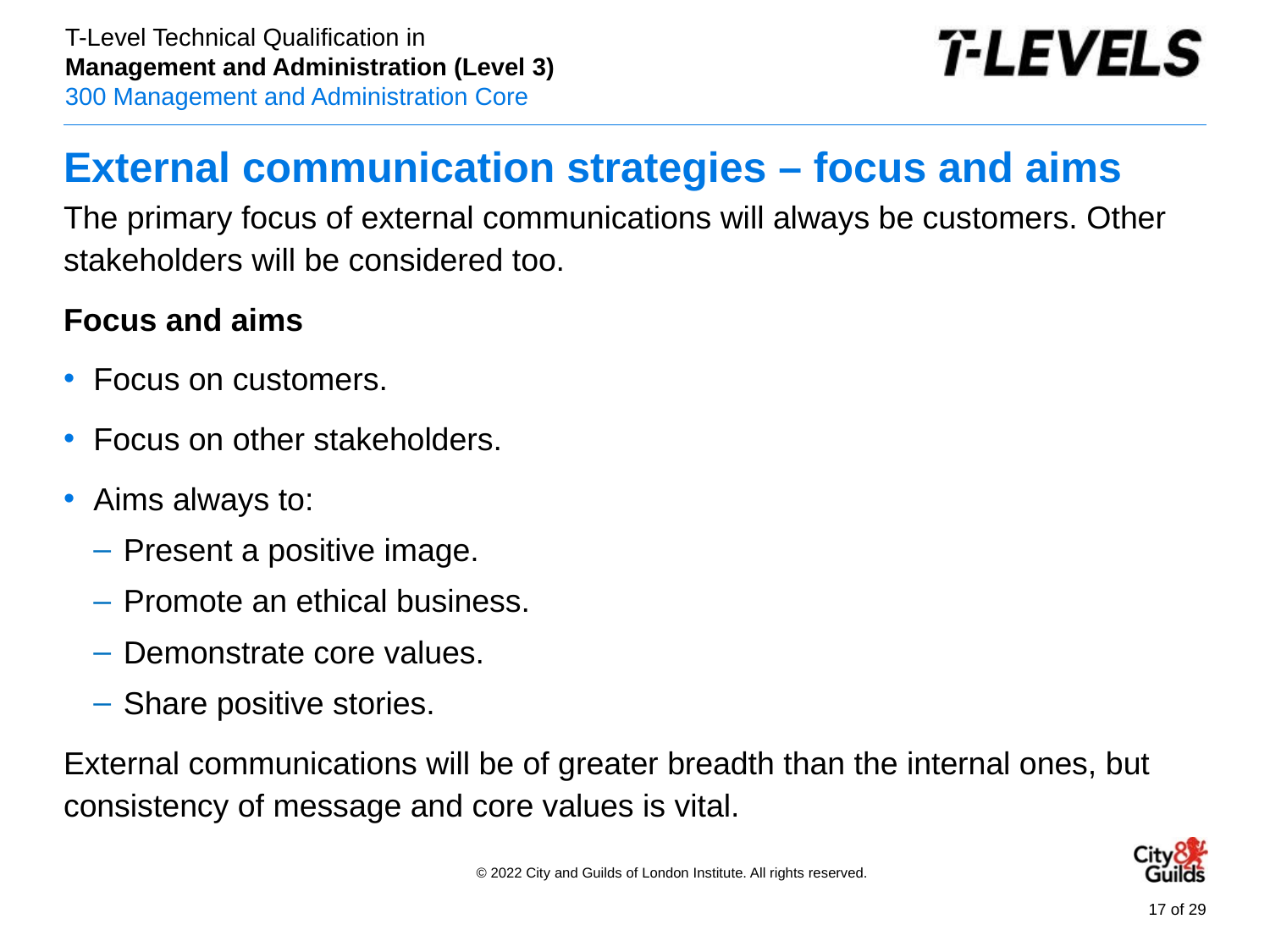

# External communication strategies – focus and aims
The primary focus of external communications will always be customers. Other stakeholders will be considered too.
Focus and aims
Focus on customers.
Focus on other stakeholders.
Aims always to:
Present a positive image.
Promote an ethical business.
Demonstrate core values.
Share positive stories.
External communications will be of greater breadth than the internal ones, but consistency of message and core values is vital.